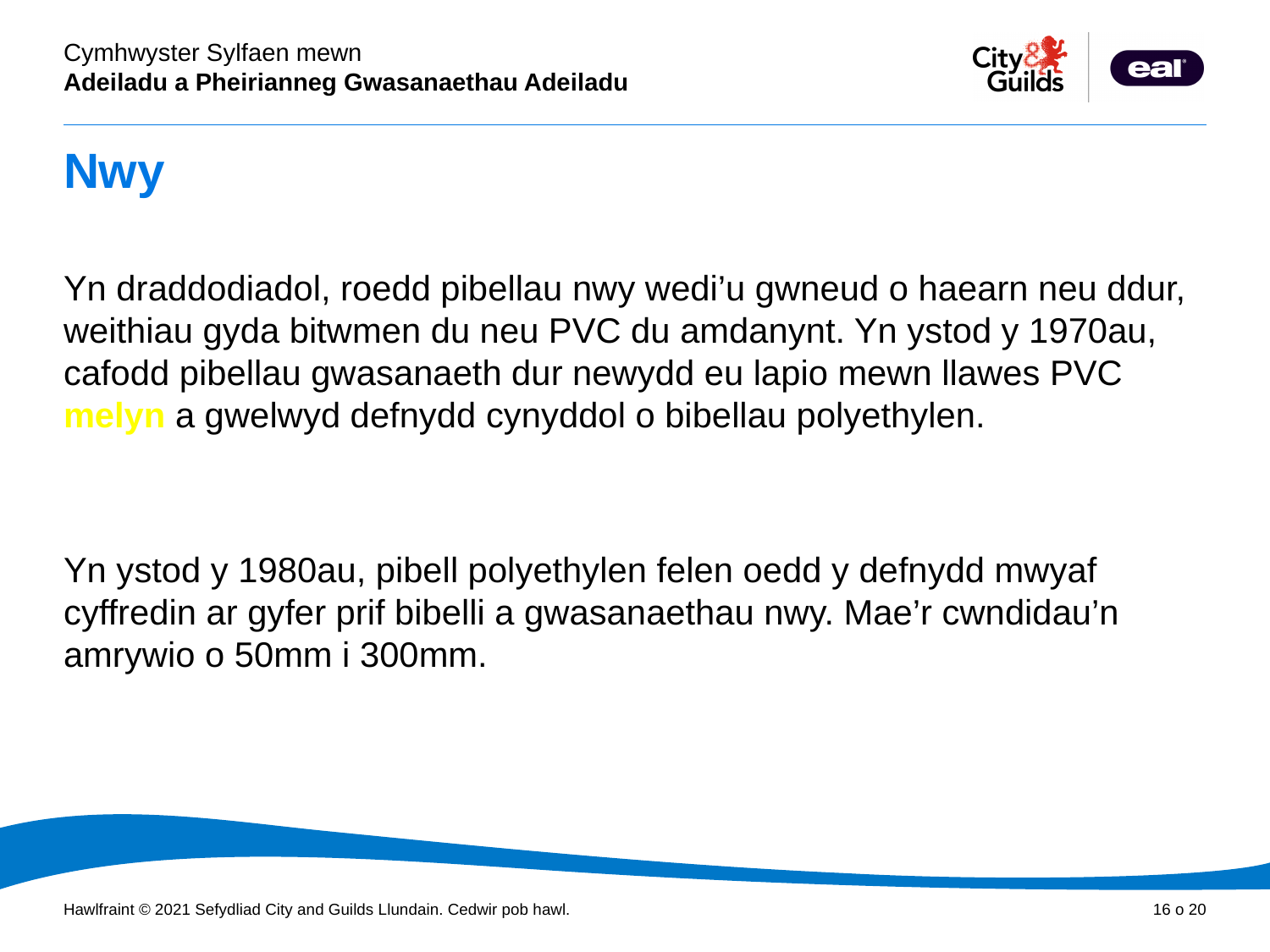

# Nwy
Yn draddodiadol, roedd pibellau nwy wedi’u gwneud o haearn neu ddur, weithiau gyda bitwmen du neu PVC du amdanynt. Yn ystod y 1970au, cafodd pibellau gwasanaeth dur newydd eu lapio mewn llawes PVC melyn a gwelwyd defnydd cynyddol o bibellau polyethylen.

Yn ystod y 1980au, pibell polyethylen felen oedd y defnydd mwyaf cyffredin ar gyfer prif bibelli a gwasanaethau nwy. Mae’r cwndidau’n amrywio o 50mm i 300mm.